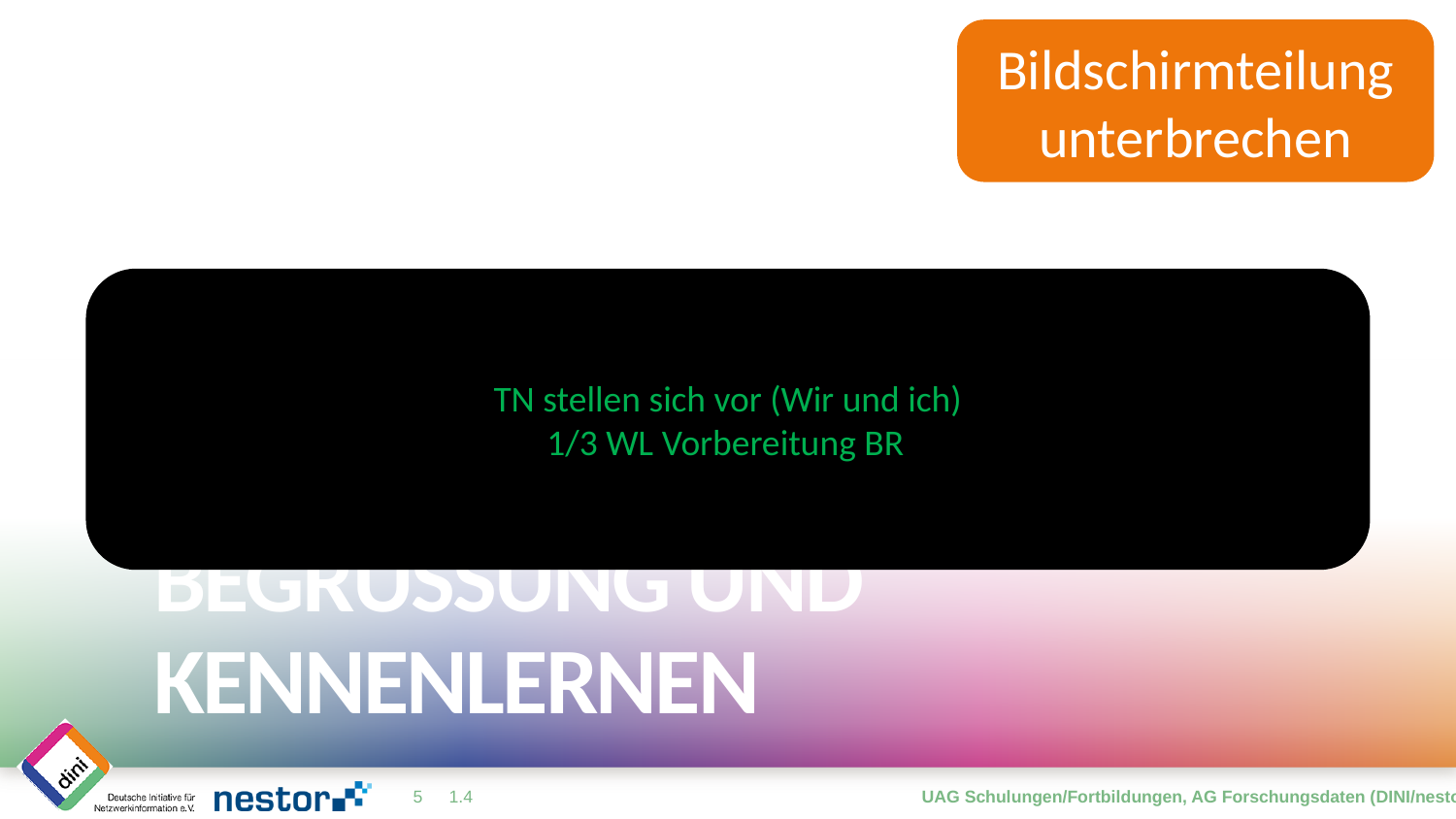

Bildschirmteilung unterbrechen
TN stellen sich vor (Wir und ich)
1/3 WL Vorbereitung BR
# Begrüssung und Kennenlernen
5
1.4